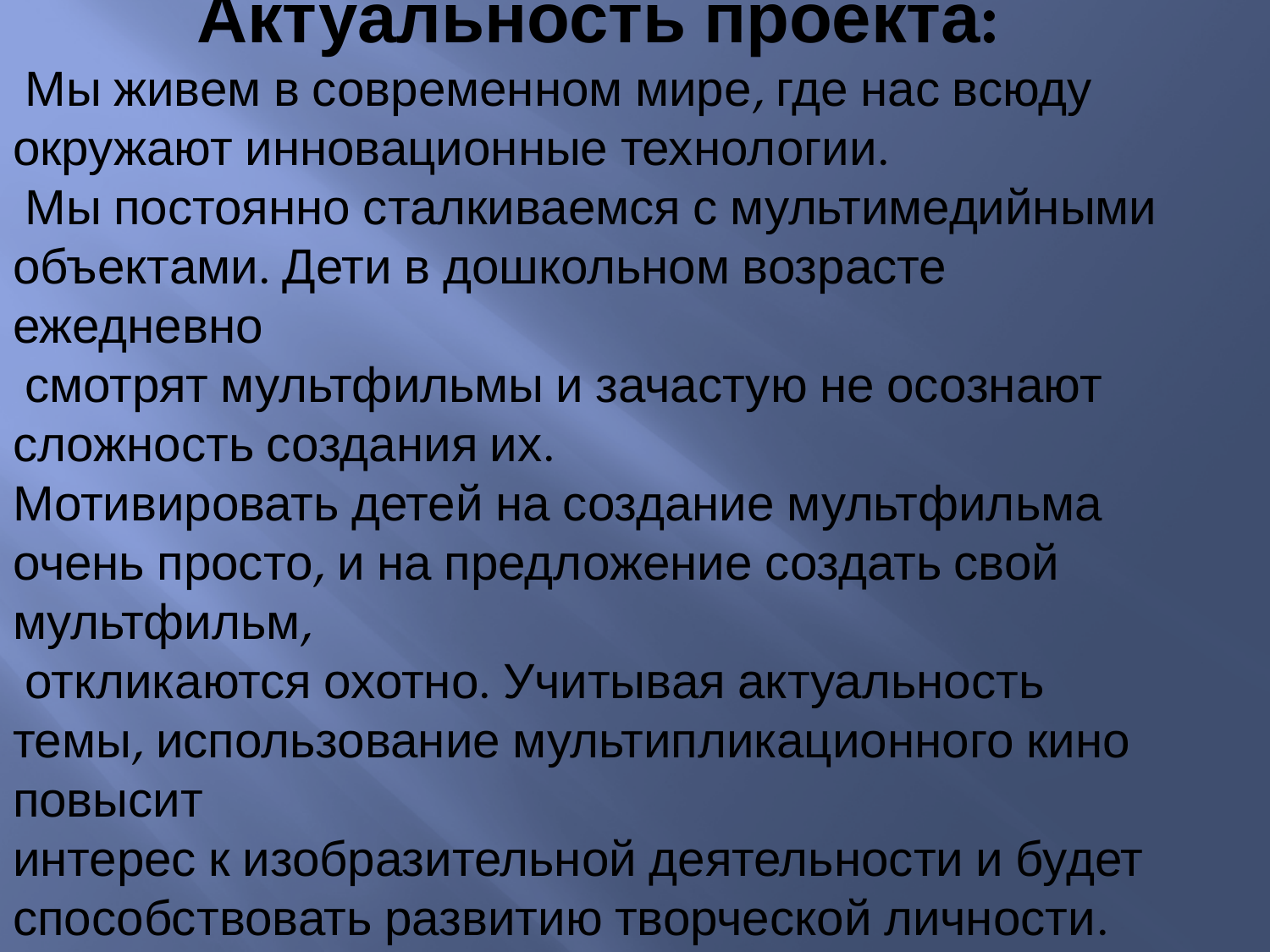

Актуальность проекта:
 Мы живем в современном мире, где нас всюду окружают инновационные технологии.
 Мы постоянно сталкиваемся с мультимедийными объектами. Дети в дошкольном возрасте ежедневно
 смотрят мультфильмы и зачастую не осознают сложность создания их.
Мотивировать детей на создание мультфильма очень просто, и на предложение создать свой мультфильм,
 откликаются охотно. Учитывая актуальность темы, использование мультипликационного кино повысит
интерес к изобразительной деятельности и будет способствовать развитию творческой личности.